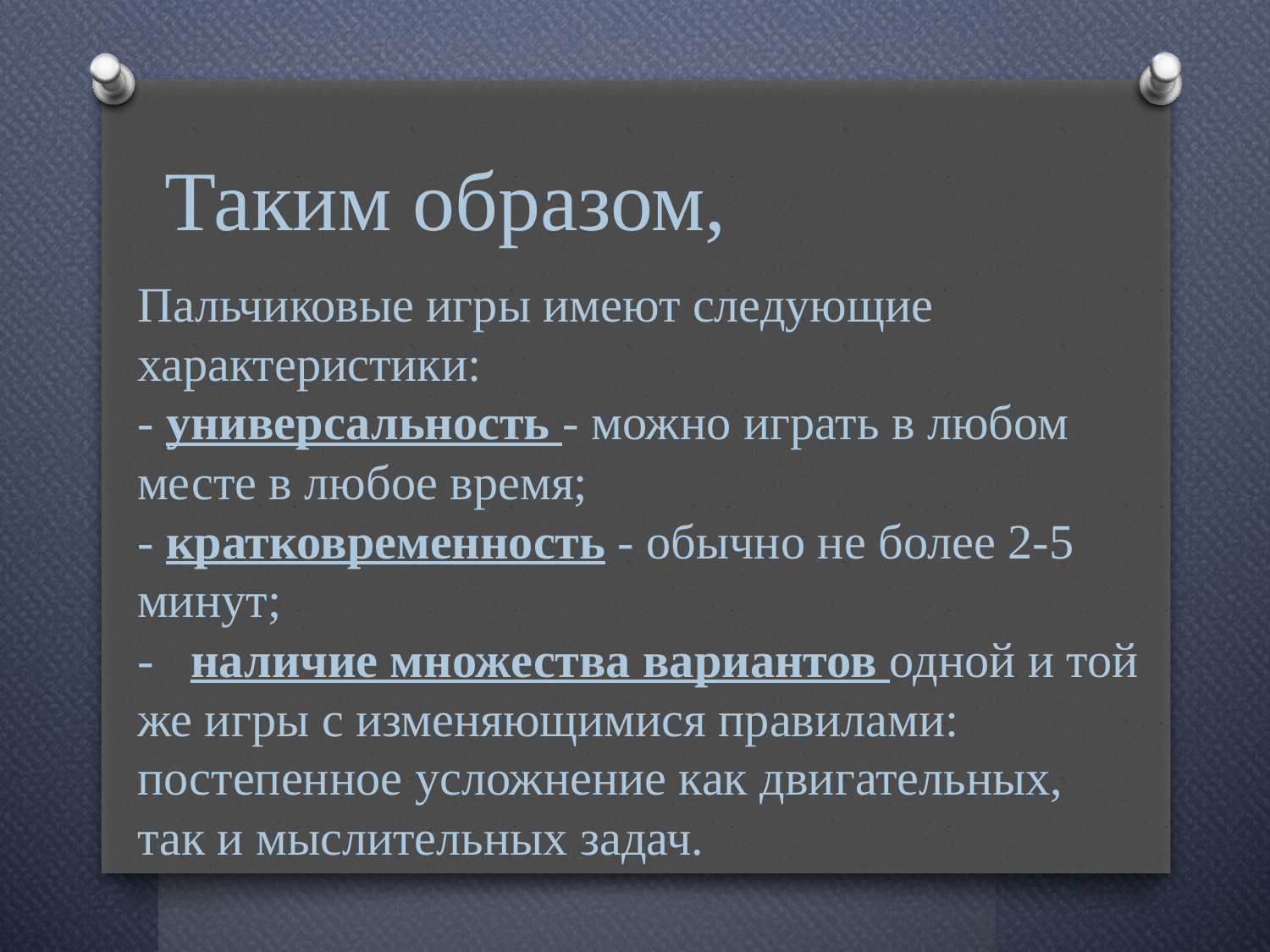

# Таким образом,
Пальчиковые игры имеют следующие характеристики:
- универсальность - можно играть в любом месте в любое время;
- кратковременность - обычно не более 2-5 минут;
-   наличие множества вариантов одной и той же игры с изменяющимися правилами: постепенное усложнение как двигательных, так и мыслительных задач.